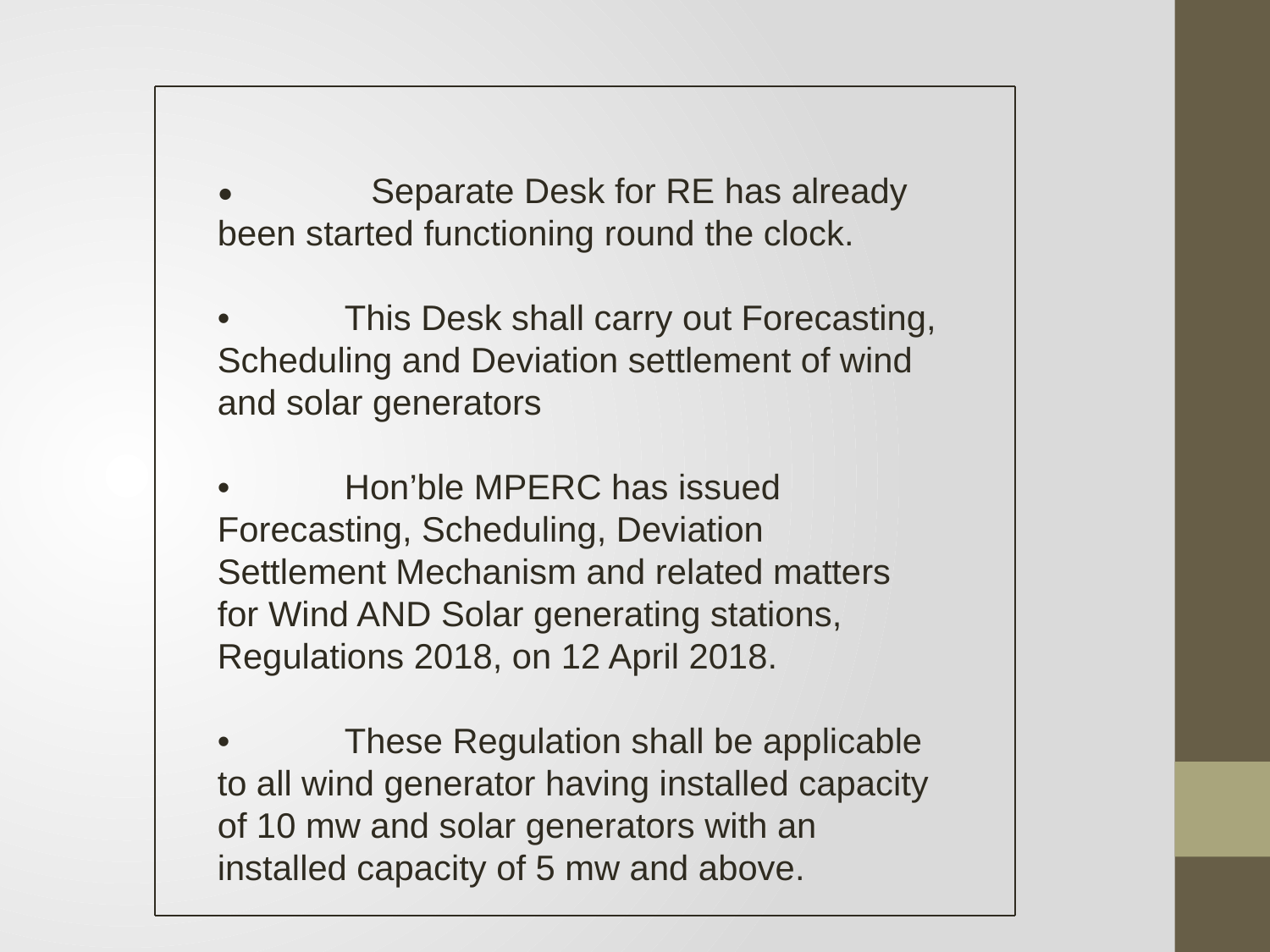

•	   Separate Desk for RE has already been started functioning round the clock.

•	This Desk shall carry out Forecasting, Scheduling and Deviation settlement of wind and solar generators

•	Hon’ble MPERC has issued Forecasting, Scheduling, Deviation Settlement Mechanism and related matters for Wind AND Solar generating stations, Regulations 2018, on 12 April 2018.

•	These Regulation shall be applicable to all wind generator having installed capacity of 10 mw and solar generators with an installed capacity of 5 mw and above.